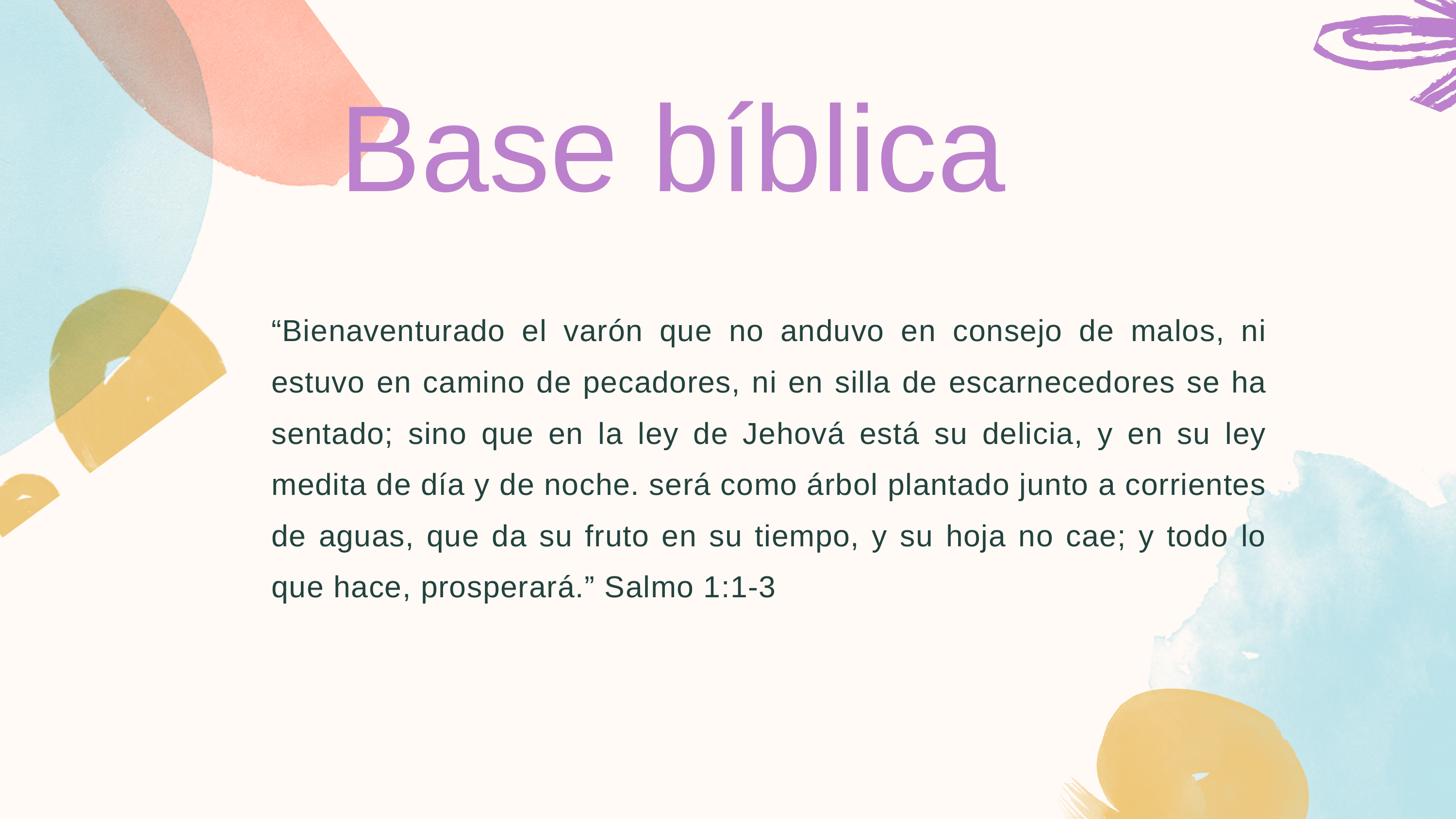

Base bíblica
“Bienaventurado el varón que no anduvo en consejo de malos, ni estuvo en camino de pecadores, ni en silla de escarnecedores se ha sentado; sino que en la ley de Jehová está su delicia, y en su ley medita de día y de noche. será como árbol plantado junto a corrientes de aguas, que da su fruto en su tiempo, y su hoja no cae; y todo lo que hace, prosperará.” Salmo 1:1-3